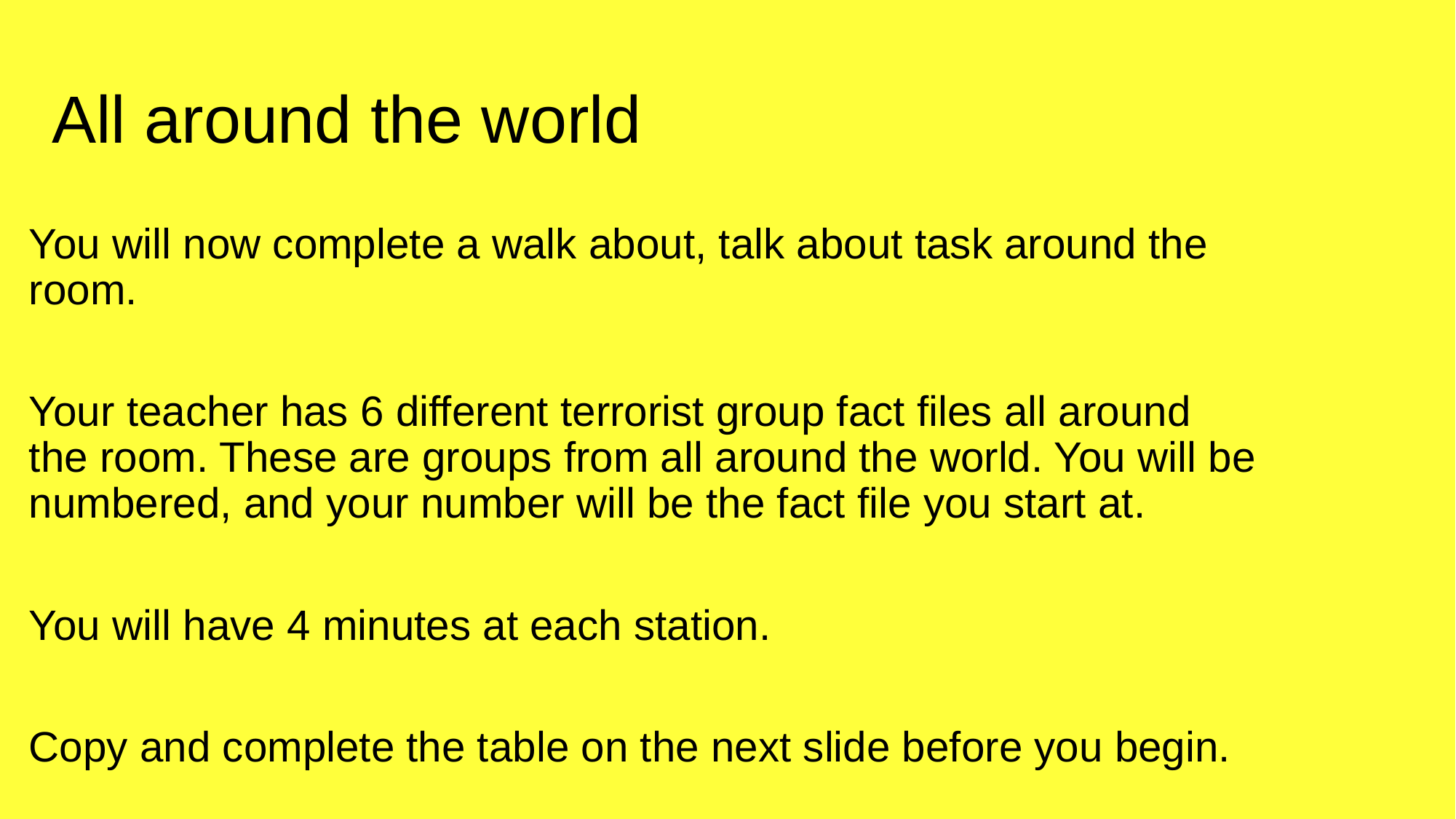

# All around the world
You will now complete a walk about, talk about task around the room.

Your teacher has 6 different terrorist group fact files all around the room. These are groups from all around the world. You will be numbered, and your number will be the fact file you start at.

You will have 4 minutes at each station.

Copy and complete the table on the next slide before you begin.